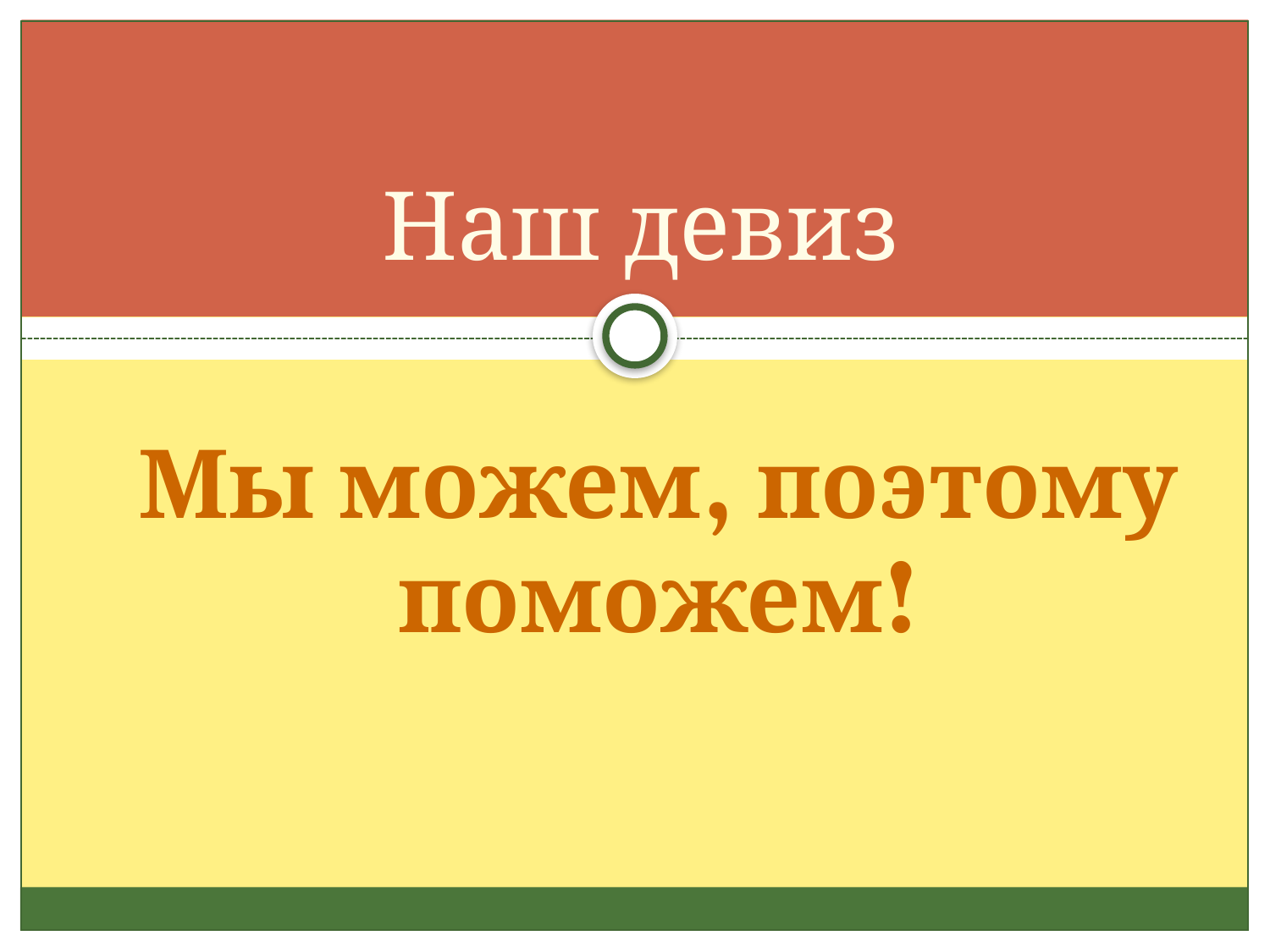

# Наш девиз

Мы можем, поэтому поможем!